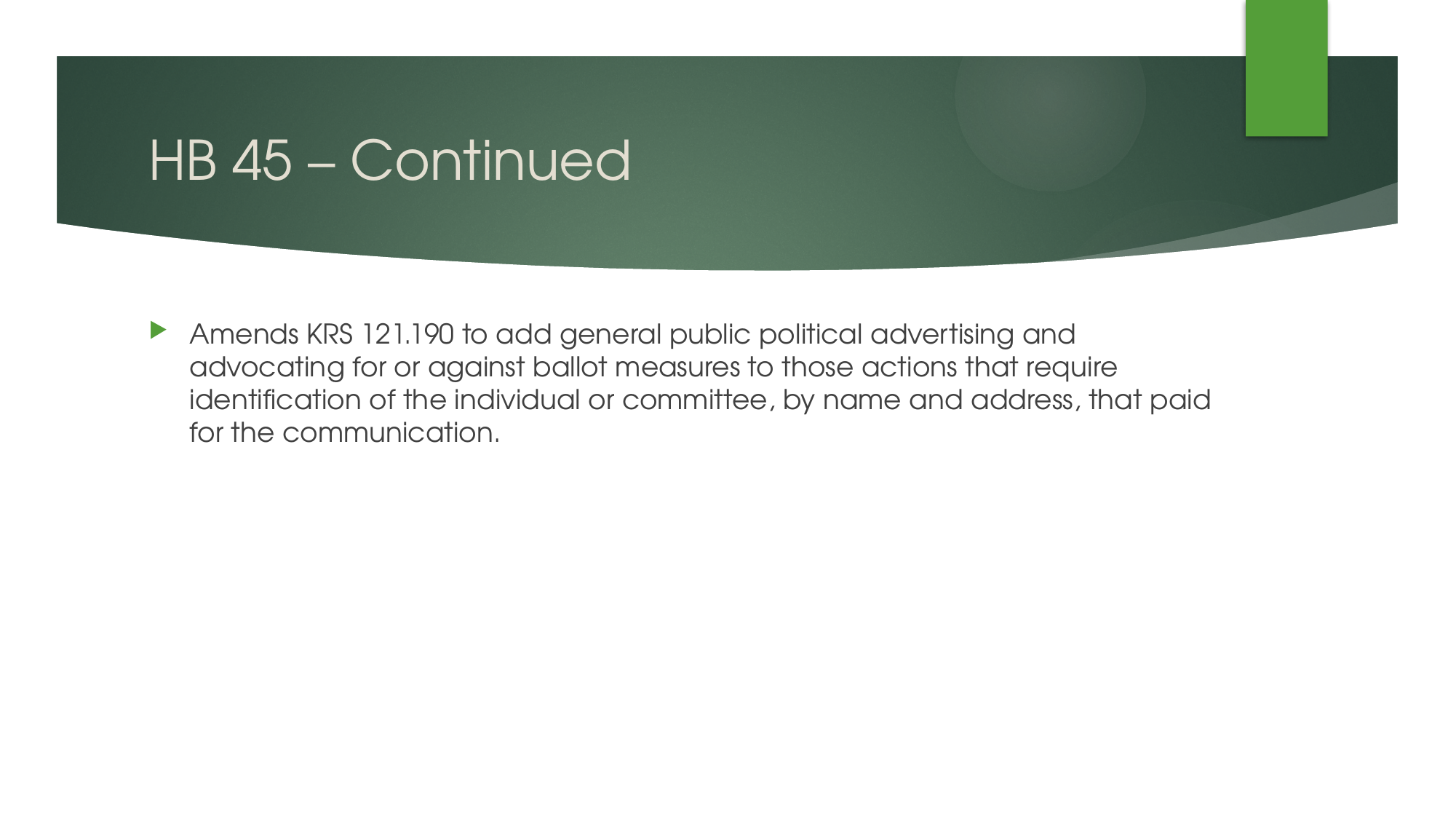

# HB 45 – Continued
Amends KRS 121.190 to add general public political advertising and advocating for or against ballot measures to those actions that require identification of the individual or committee, by name and address, that paid for the communication.